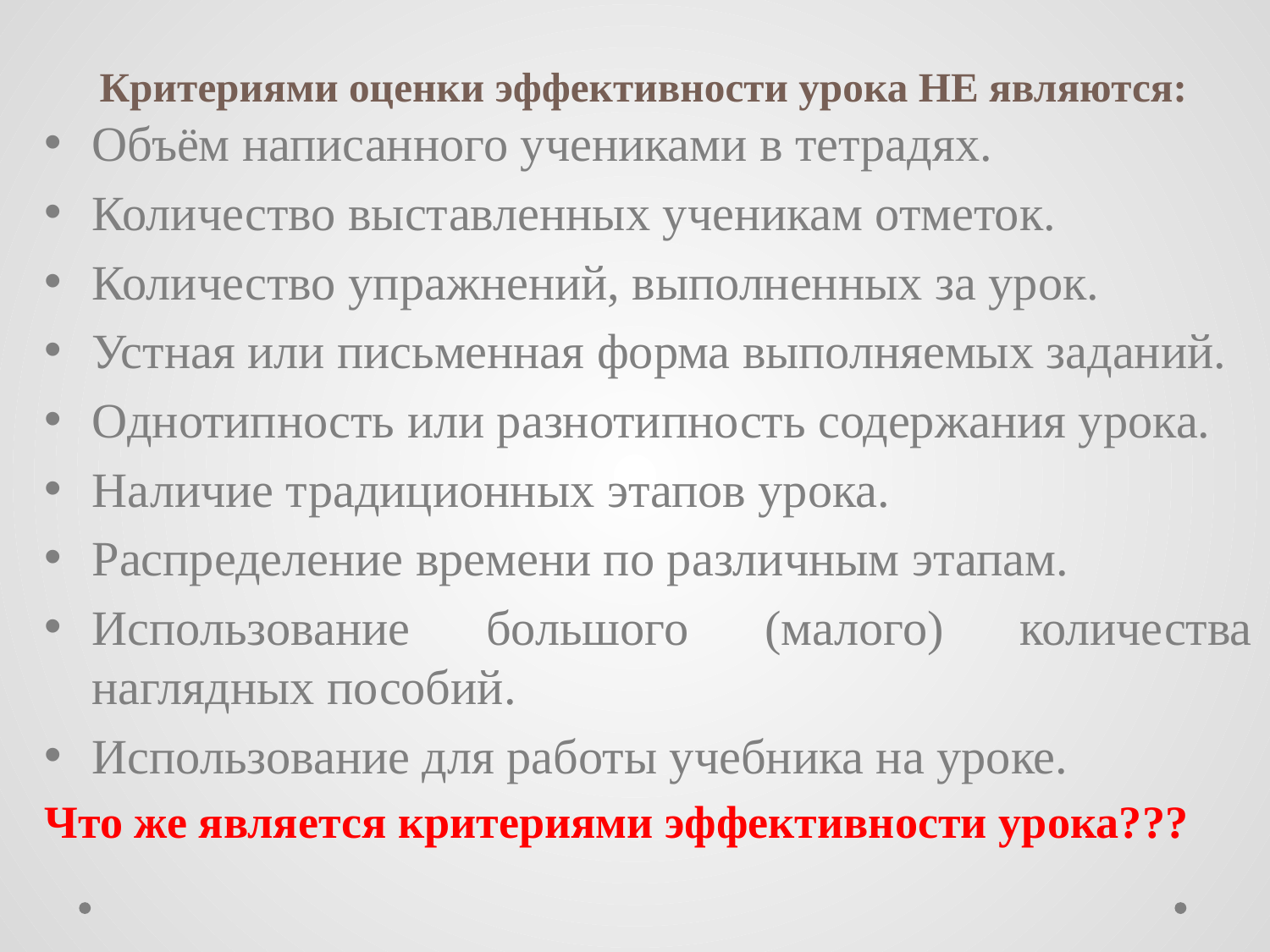

# Критериями оценки эффективности урока НЕ являются:
Объём написанного учениками в тетрадях.
Количество выставленных ученикам отметок.
Количество упражнений, выполненных за урок.
Устная или письменная форма выполняемых заданий.
Однотипность или разнотипность содержания урока.
Наличие традиционных этапов урока.
Распределение времени по различным этапам.
Использование большого (малого) количества наглядных пособий.
Использование для работы учебника на уроке.
Что же является критериями эффективности урока???